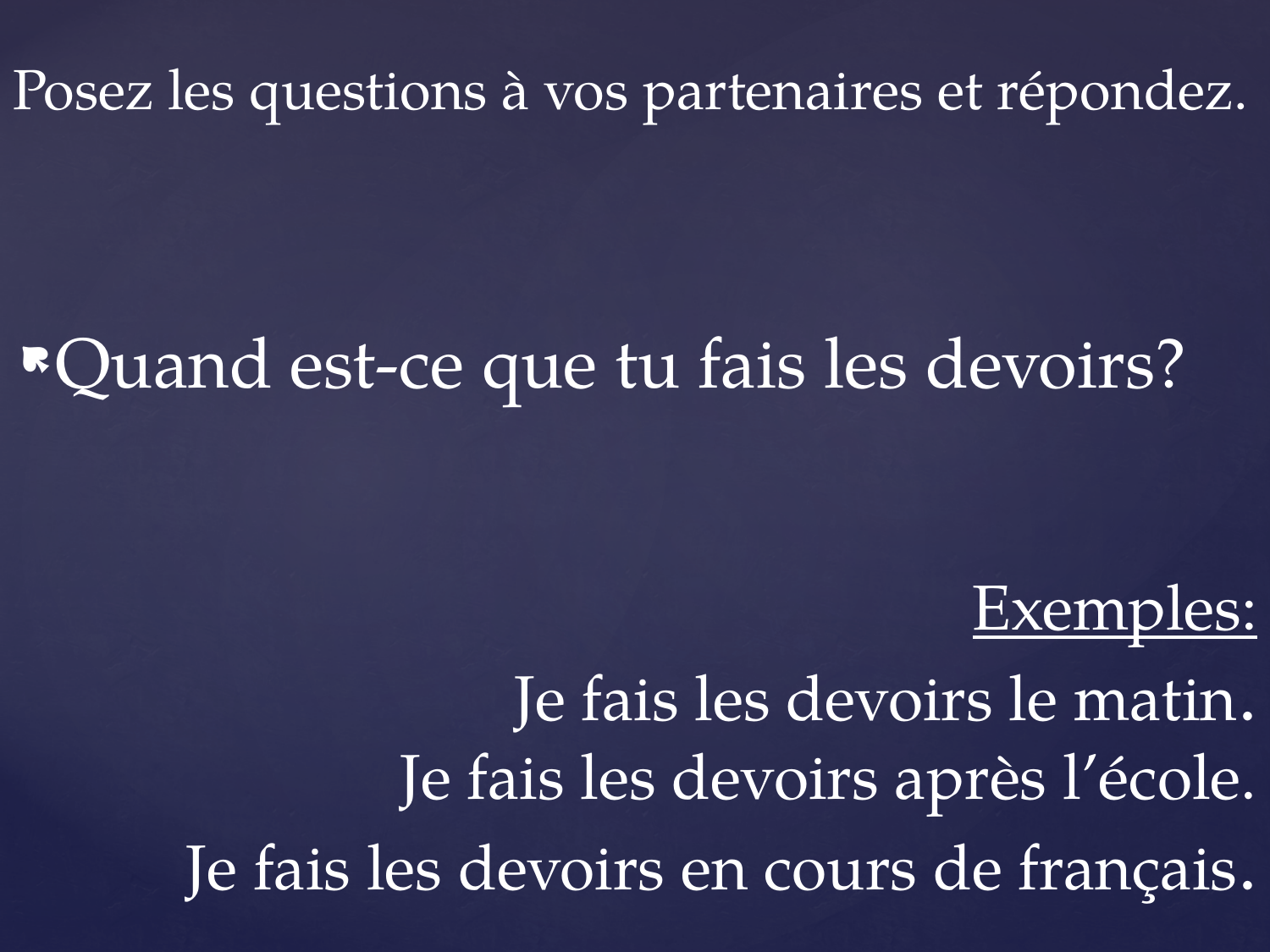

# Posez les questions à vos partenaires et répondez.
Quand est-ce que tu fais les devoirs?
Exemples:
Je fais les devoirs le matin.
Je fais les devoirs après l’école.
Je fais les devoirs en cours de français.